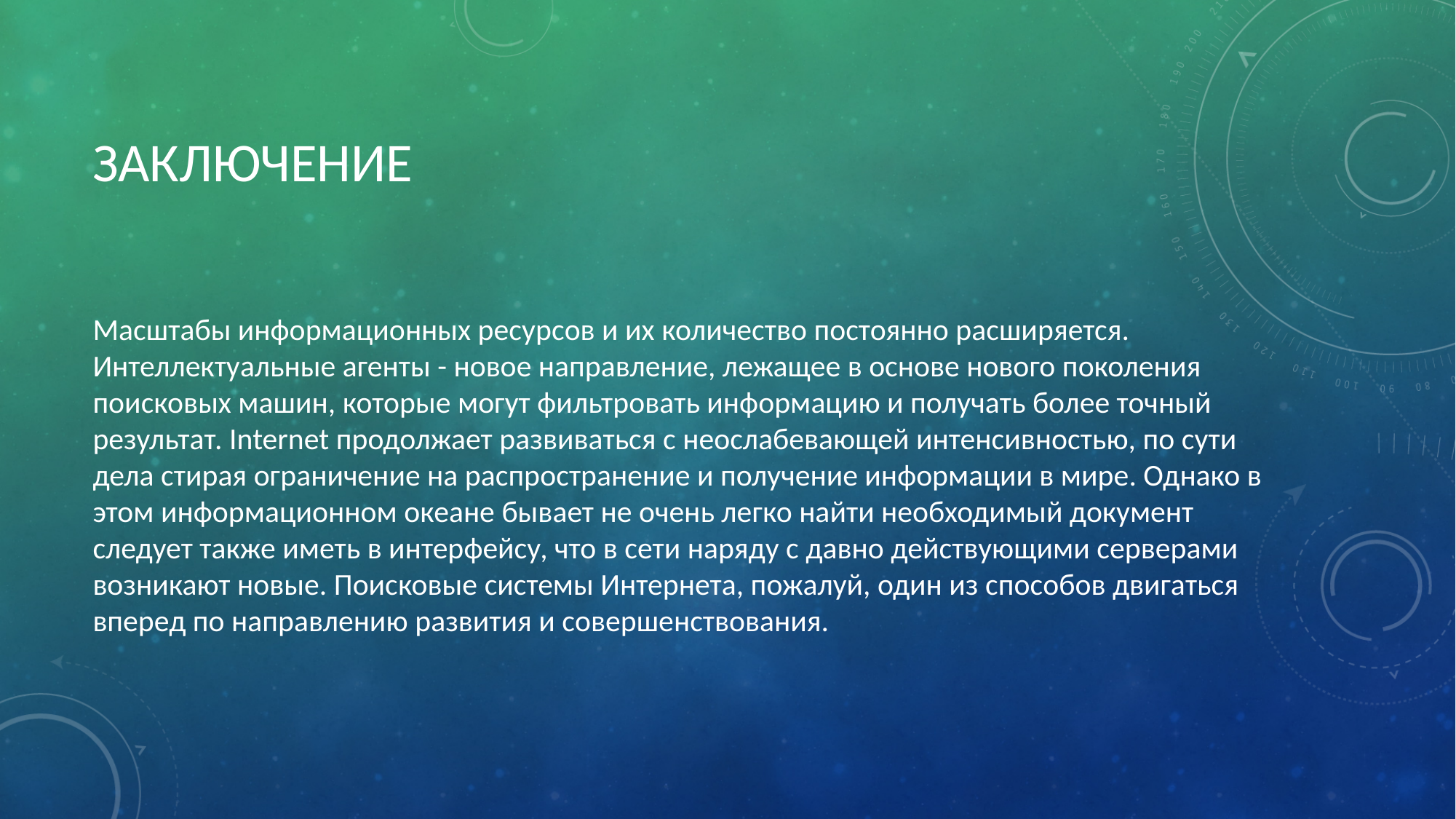

# заключение
Масштабы информационных ресурсов и их количество постоянно расширяется. Интеллектуальные агенты - новое направление, лежащее в основе нового поколения поисковых машин, которые могут фильтровать информацию и получать более точный результат. Internet продолжает развиваться с неослабевающей интенсивностью, по сути дела стирая ограничение на распространение и получение информации в мире. Однако в этом информационном океане бывает не очень легко найти необходимый документ следует также иметь в интерфейсу, что в сети наряду с давно действующими серверами возникают новые. Поисковые системы Интернета, пожалуй, один из способов двигаться вперед по направлению развития и совершенствования.